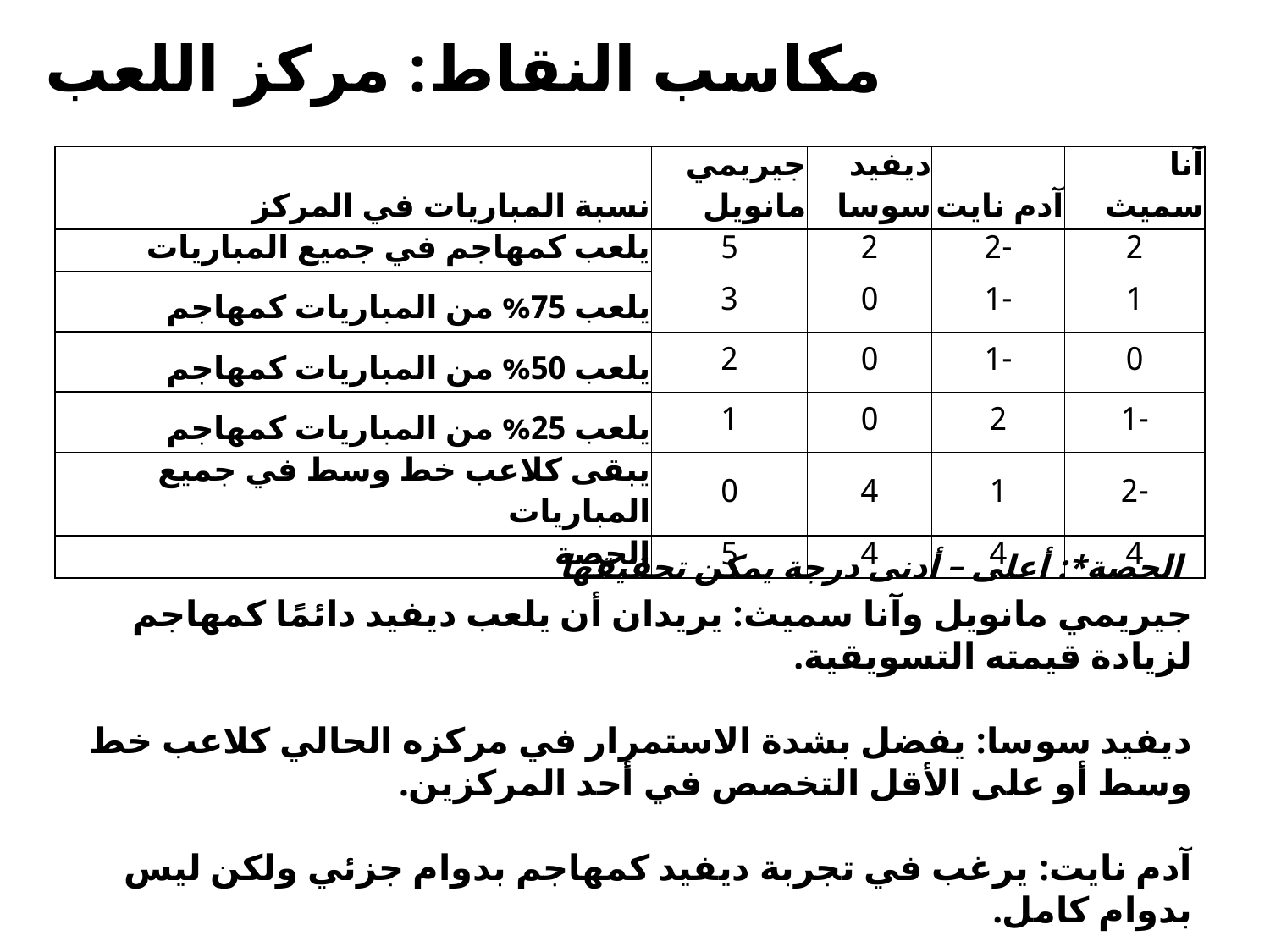

# مكاسب النقاط: مركز اللعب
| نسبة المباريات في المركز | جيريمي مانويل | ديفيد سوسا | آدم نايت | آنا سميث |
| --- | --- | --- | --- | --- |
| يلعب كمهاجم في جميع المباريات | 5 | 2 | -2 | 2 |
| يلعب 75% من المباريات كمهاجم | 3 | 0 | -1 | 1 |
| يلعب 50% من المباريات كمهاجم | 2 | 0 | -1 | 0 |
| يلعب 25% من المباريات كمهاجم | 1 | 0 | 2 | -1 |
| يبقى كلاعب خط وسط في جميع المباريات | 0 | 4 | 1 | -2 |
| الحصة | 5 | 4 | 4 | 4 |
الحصة*: أعلى – أدنى درجة يمكن تحقيقها
جيريمي مانويل وآنا سميث: يريدان أن يلعب ديفيد دائمًا كمهاجم لزيادة قيمته التسويقية.

ديفيد سوسا: يفضل بشدة الاستمرار في مركزه الحالي كلاعب خط وسط أو على الأقل التخصص في أحد المركزين.

آدم نايت: يرغب في تجربة ديفيد كمهاجم بدوام جزئي ولكن ليس بدوام كامل.